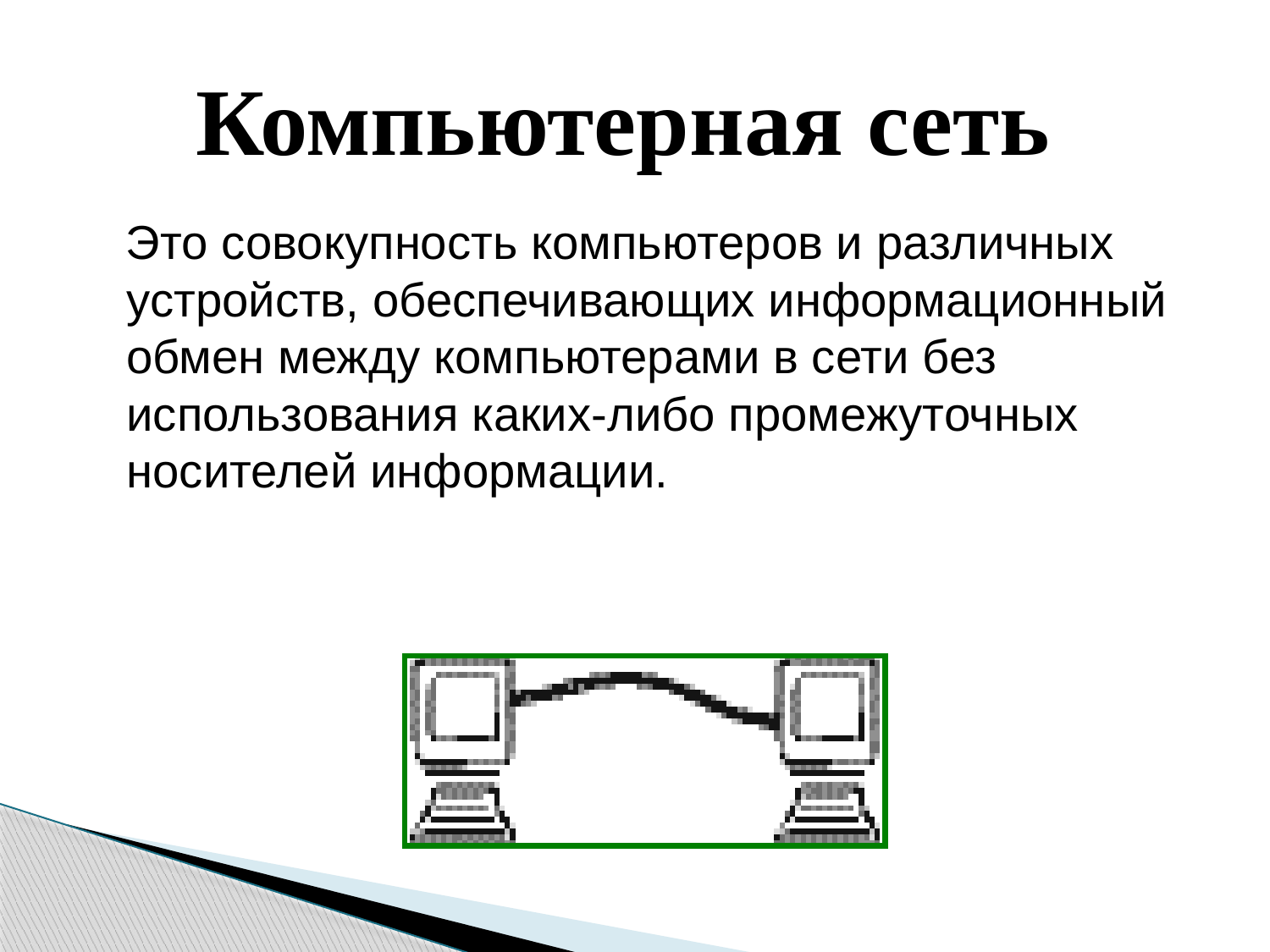

# Компьютерная сеть
Это совокупность компьютеров и различных устройств, обеспечивающих информационный обмен между компьютерами в сети без использования каких-либо промежуточных носителей информации.